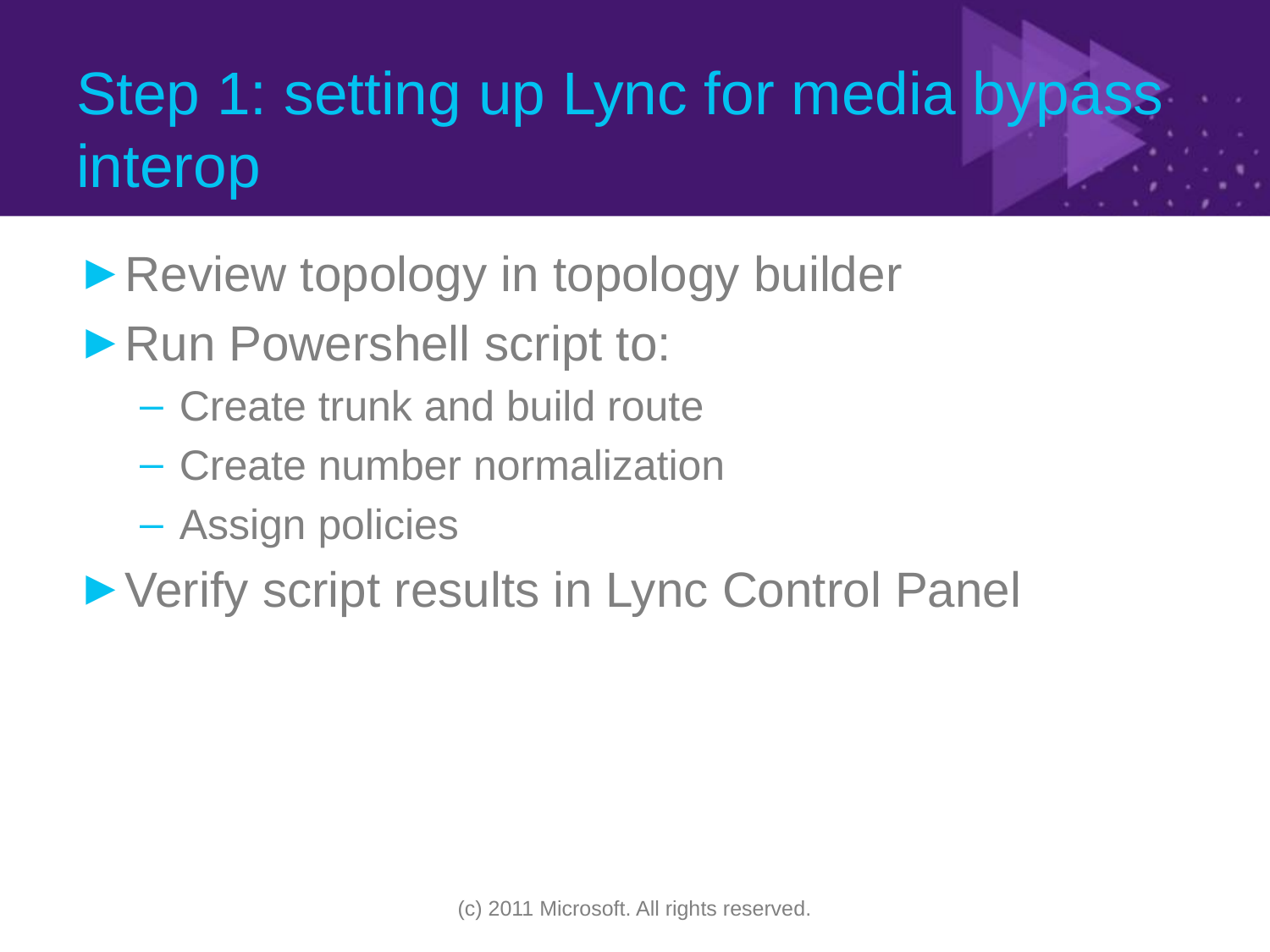

# Step 1: setting up Lync for media bypass interop
Review topology in topology builder
Run Powershell script to:
Create trunk and build route
Create number normalization
Assign policies
Verify script results in Lync Control Panel
(c) 2011 Microsoft. All rights reserved.